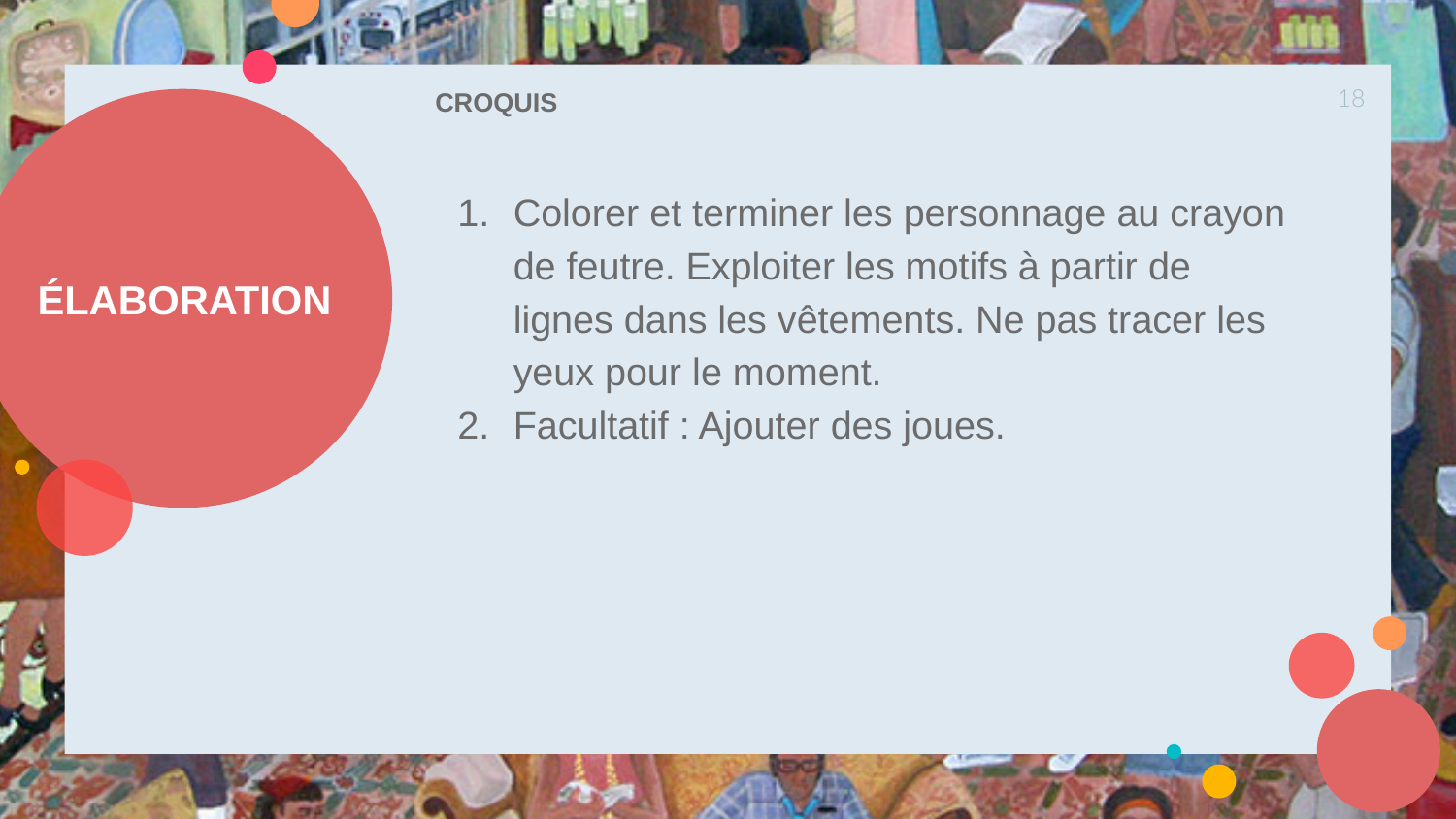

18
CROQUIS

# ÉLABORATION
Colorer et terminer les personnage au crayon de feutre. Exploiter les motifs à partir de lignes dans les vêtements. Ne pas tracer les yeux pour le moment.
Facultatif : Ajouter des joues.